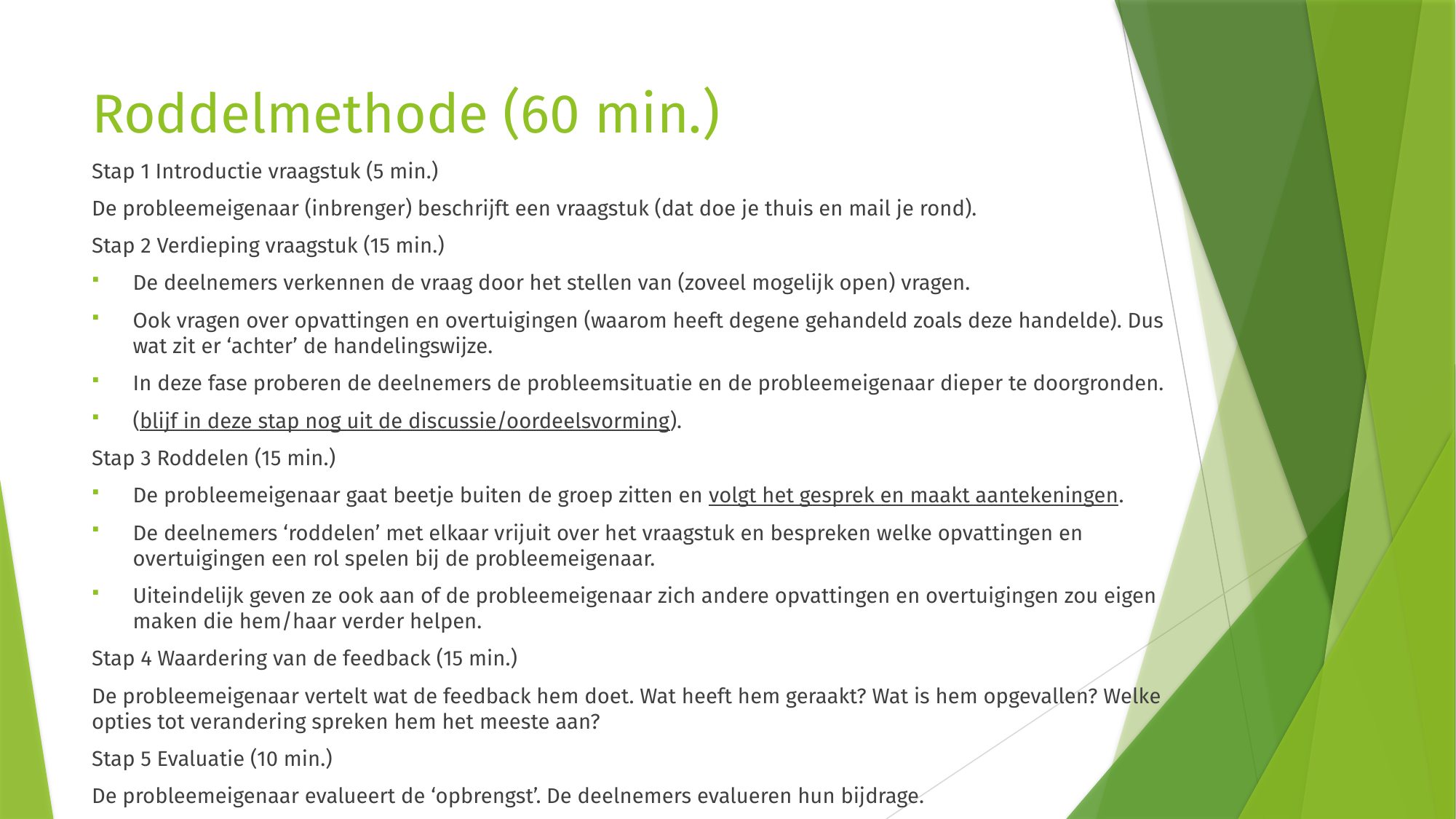

# Roddelmethode (60 min.)
Stap 1 Introductie vraagstuk (5 min.)
De probleemeigenaar (inbrenger) beschrijft een vraagstuk (dat doe je thuis en mail je rond).
Stap 2 Verdieping vraagstuk (15 min.)
De deelnemers verkennen de vraag door het stellen van (zoveel mogelijk open) vragen.
Ook vragen over opvattingen en overtuigingen (waarom heeft degene gehandeld zoals deze handelde). Dus wat zit er ‘achter’ de handelingswijze.
In deze fase proberen de deelnemers de probleemsituatie en de probleemeigenaar dieper te doorgronden.
(blijf in deze stap nog uit de discussie/oordeelsvorming).
Stap 3 Roddelen (15 min.)
De probleemeigenaar gaat beetje buiten de groep zitten en volgt het gesprek en maakt aantekeningen.
De deelnemers ‘roddelen’ met elkaar vrijuit over het vraagstuk en bespreken welke opvattingen en overtuigingen een rol spelen bij de probleemeigenaar.
Uiteindelijk geven ze ook aan of de probleemeigenaar zich andere opvattingen en overtuigingen zou eigen maken die hem/haar verder helpen.
Stap 4 Waardering van de feedback (15 min.)
De probleemeigenaar vertelt wat de feedback hem doet. Wat heeft hem geraakt? Wat is hem opgevallen? Welke opties tot verandering spreken hem het meeste aan?
Stap 5 Evaluatie (10 min.)
De probleemeigenaar evalueert de ‘opbrengst’. De deelnemers evalueren hun bijdrage.